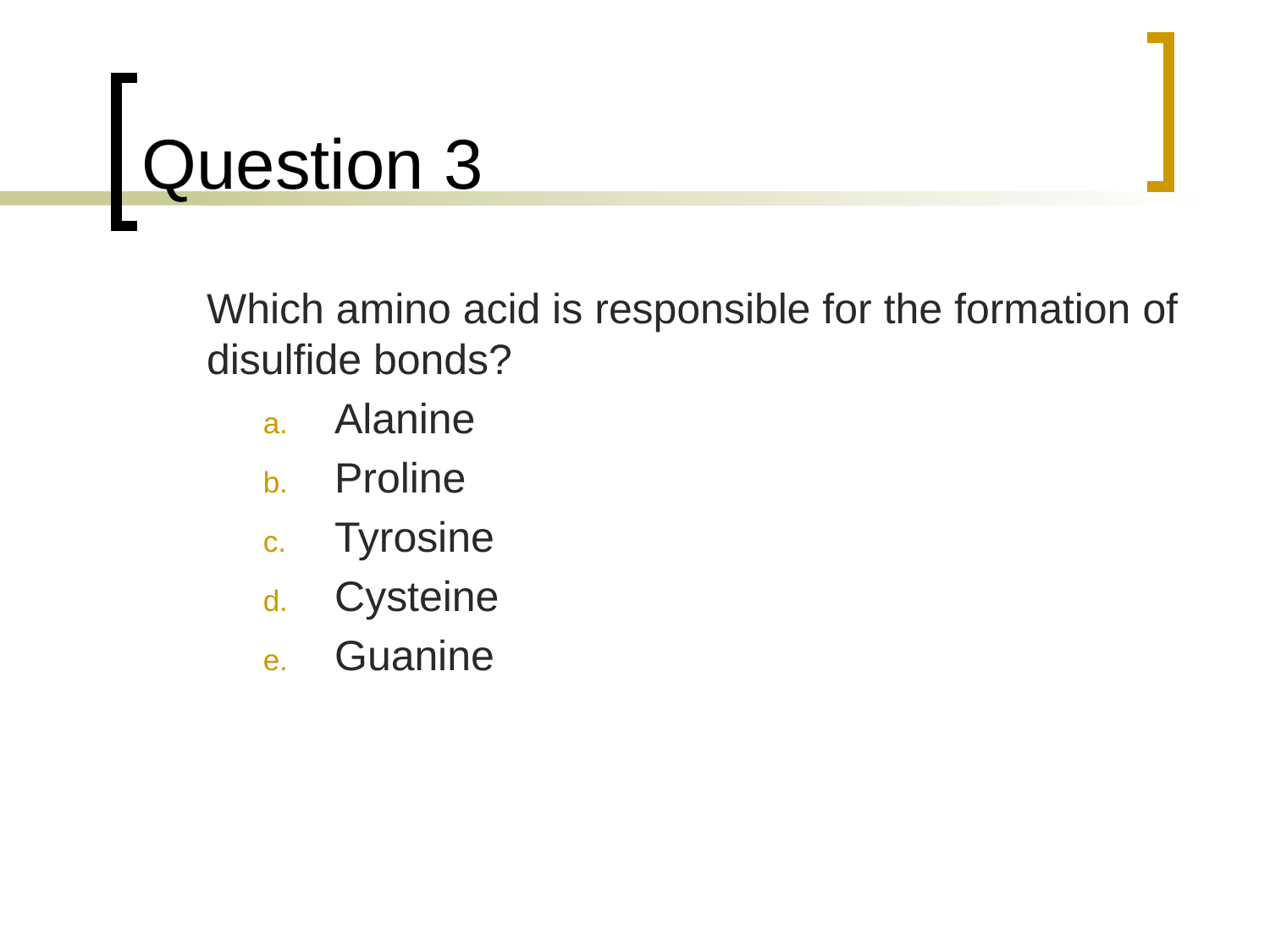

# Question 3
	Which amino acid is responsible for the formation of disulfide bonds?
Alanine
Proline
Tyrosine
Cysteine
Guanine